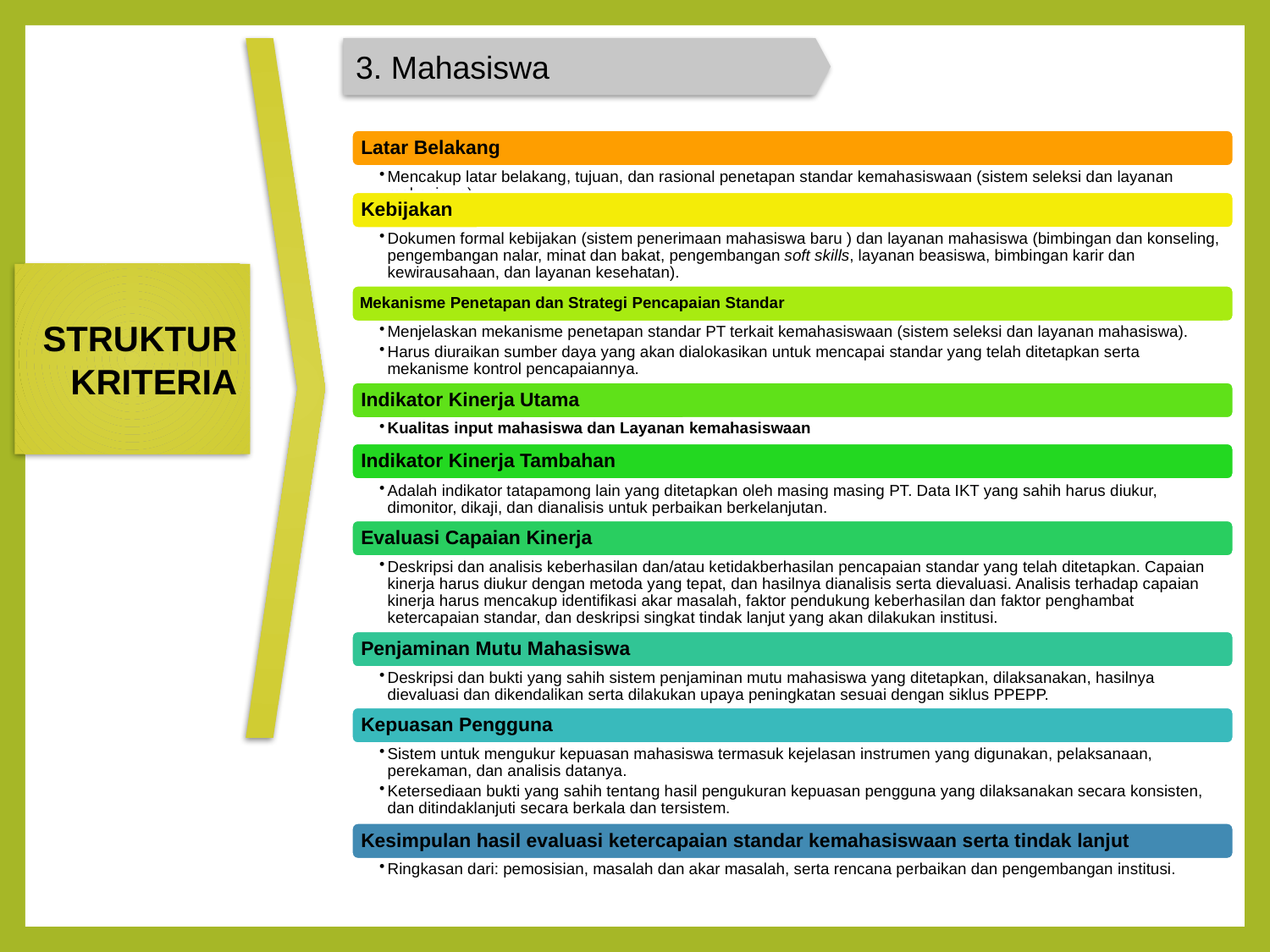

3. Mahasiswa
Latar Belakang
Mencakup latar belakang, tujuan, dan rasional penetapan standar kemahasiswaan (sistem seleksi dan layanan mahasiswa).
Kebijakan
Dokumen formal kebijakan (sistem penerimaan mahasiswa baru ) dan layanan mahasiswa (bimbingan dan konseling, pengembangan nalar, minat dan bakat, pengembangan soft skills, layanan beasiswa, bimbingan karir dan kewirausahaan, dan layanan kesehatan).
Mekanisme Penetapan dan Strategi Pencapaian Standar
Menjelaskan mekanisme penetapan standar PT terkait kemahasiswaan (sistem seleksi dan layanan mahasiswa).
Harus diuraikan sumber daya yang akan dialokasikan untuk mencapai standar yang telah ditetapkan serta mekanisme kontrol pencapaiannya.
Indikator Kinerja Utama
Kualitas input mahasiswa dan Layanan kemahasiswaan
Indikator Kinerja Tambahan
Adalah indikator tatapamong lain yang ditetapkan oleh masing masing PT. Data IKT yang sahih harus diukur, dimonitor, dikaji, dan dianalisis untuk perbaikan berkelanjutan.
Evaluasi Capaian Kinerja
Deskripsi dan analisis keberhasilan dan/atau ketidakberhasilan pencapaian standar yang telah ditetapkan. Capaian kinerja harus diukur dengan metoda yang tepat, dan hasilnya dianalisis serta dievaluasi. Analisis terhadap capaian kinerja harus mencakup identifikasi akar masalah, faktor pendukung keberhasilan dan faktor penghambat ketercapaian standar, dan deskripsi singkat tindak lanjut yang akan dilakukan institusi.
Penjaminan Mutu Mahasiswa
Deskripsi dan bukti yang sahih sistem penjaminan mutu mahasiswa yang ditetapkan, dilaksanakan, hasilnya dievaluasi dan dikendalikan serta dilakukan upaya peningkatan sesuai dengan siklus PPEPP.
Kepuasan Pengguna
Sistem untuk mengukur kepuasan mahasiswa termasuk kejelasan instrumen yang digunakan, pelaksanaan, perekaman, dan analisis datanya.
Ketersediaan bukti yang sahih tentang hasil pengukuran kepuasan pengguna yang dilaksanakan secara konsisten, dan ditindaklanjuti secara berkala dan tersistem.
Kesimpulan hasil evaluasi ketercapaian standar kemahasiswaan serta tindak lanjut
Ringkasan dari: pemosisian, masalah dan akar masalah, serta rencana perbaikan dan pengembangan institusi.
STRUKTUR KRITERIA